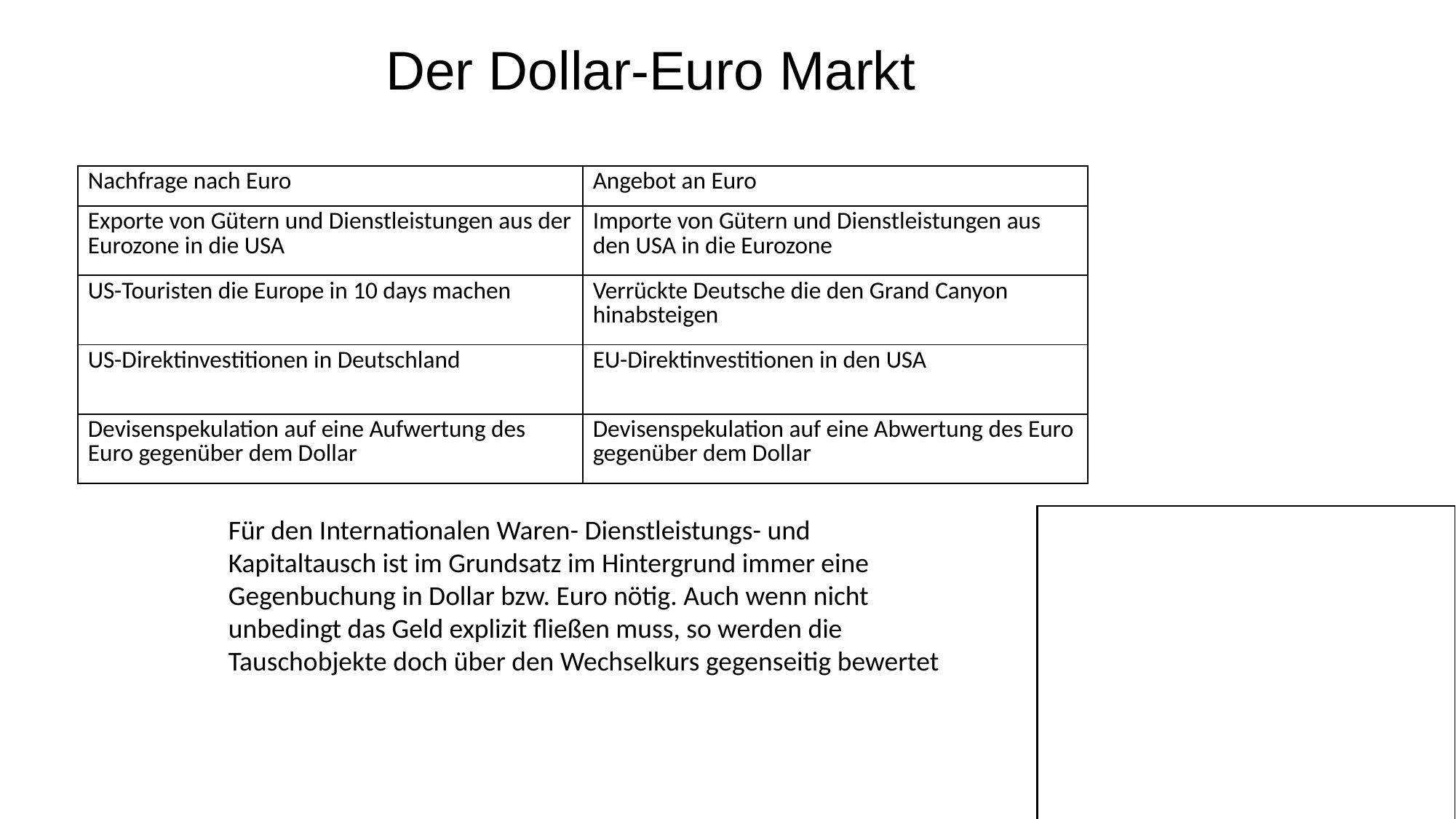

Der Dollar-Euro Markt
| Nachfrage nach Euro | Angebot an Euro |
| --- | --- |
| Exporte von Gütern und Dienstleistungen aus der Eurozone in die USA | Importe von Gütern und Dienstleistungen aus den USA in die Eurozone |
| US-Touristen die Europe in 10 days machen | Verrückte Deutsche die den Grand Canyon hinabsteigen |
| US-Direktinvestitionen in Deutschland | EU-Direktinvestitionen in den USA |
| Devisenspekulation auf eine Aufwertung des Euro gegenüber dem Dollar | Devisenspekulation auf eine Abwertung des Euro gegenüber dem Dollar |

Für den Internationalen Waren- Dienstleistungs- und Kapitaltausch ist im Grundsatz im Hintergrund immer eine Gegenbuchung in Dollar bzw. Euro nötig. Auch wenn nicht unbedingt das Geld explizit fließen muss, so werden die Tauschobjekte doch über den Wechselkurs gegenseitig bewertet